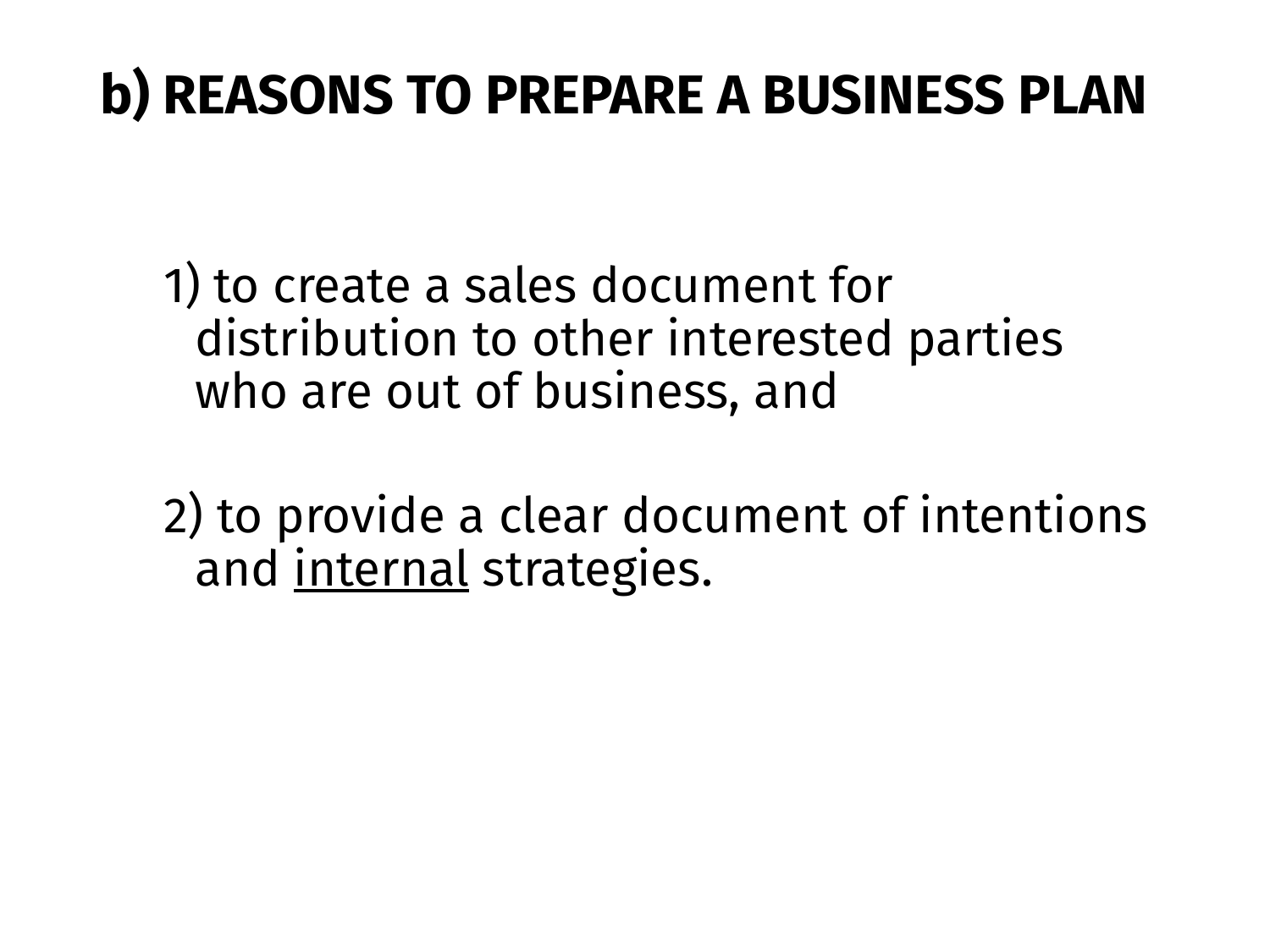

# b) Reasons to Prepare a Business Plan
1) to create a sales document for distribution to other interested parties who are out of business, and

2) to provide a clear document of intentions and internal strategies.